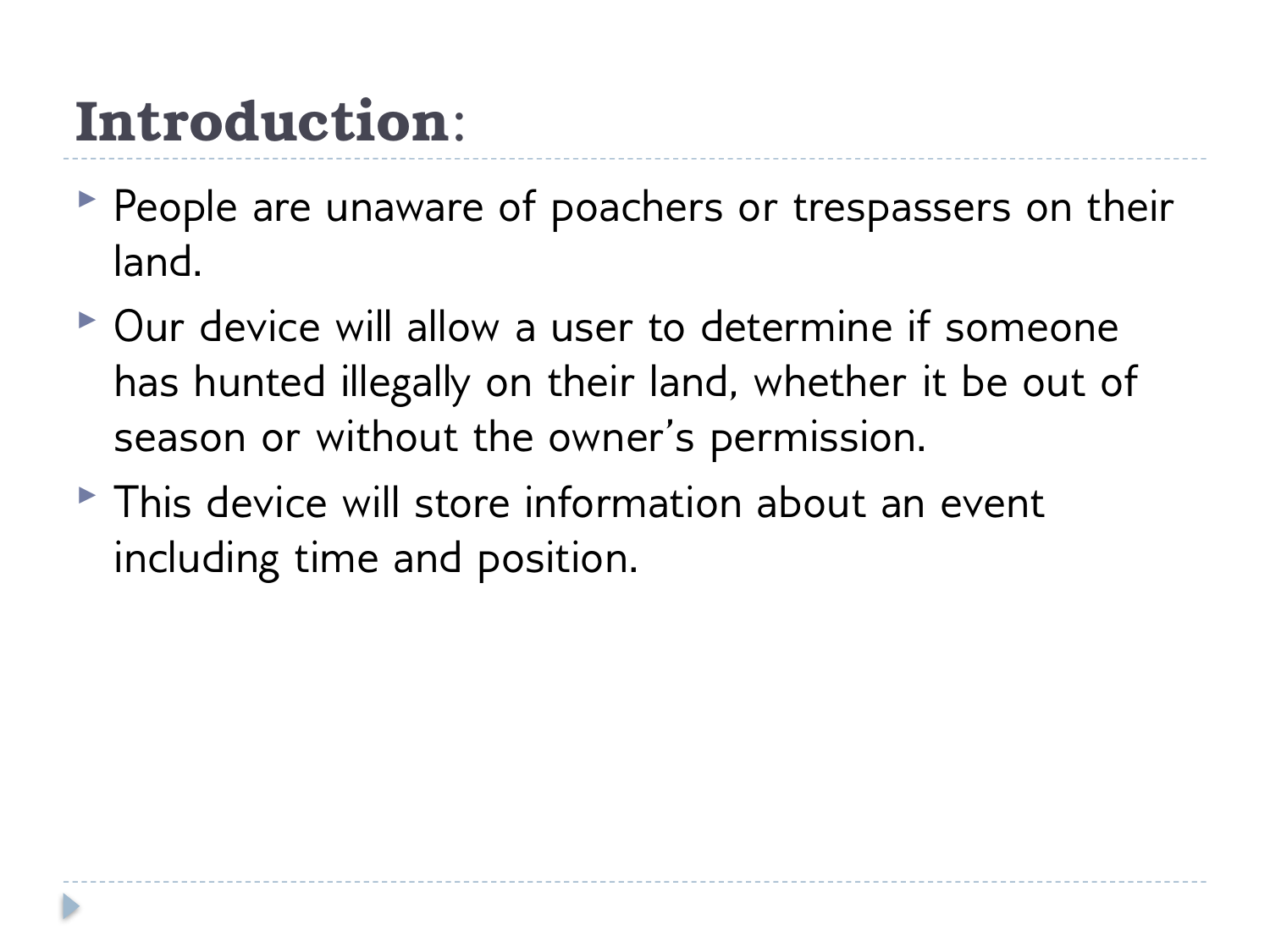

# Introduction:
People are unaware of poachers or trespassers on their land.
Our device will allow a user to determine if someone has hunted illegally on their land, whether it be out of season or without the owner’s permission.
This device will store information about an event including time and position.